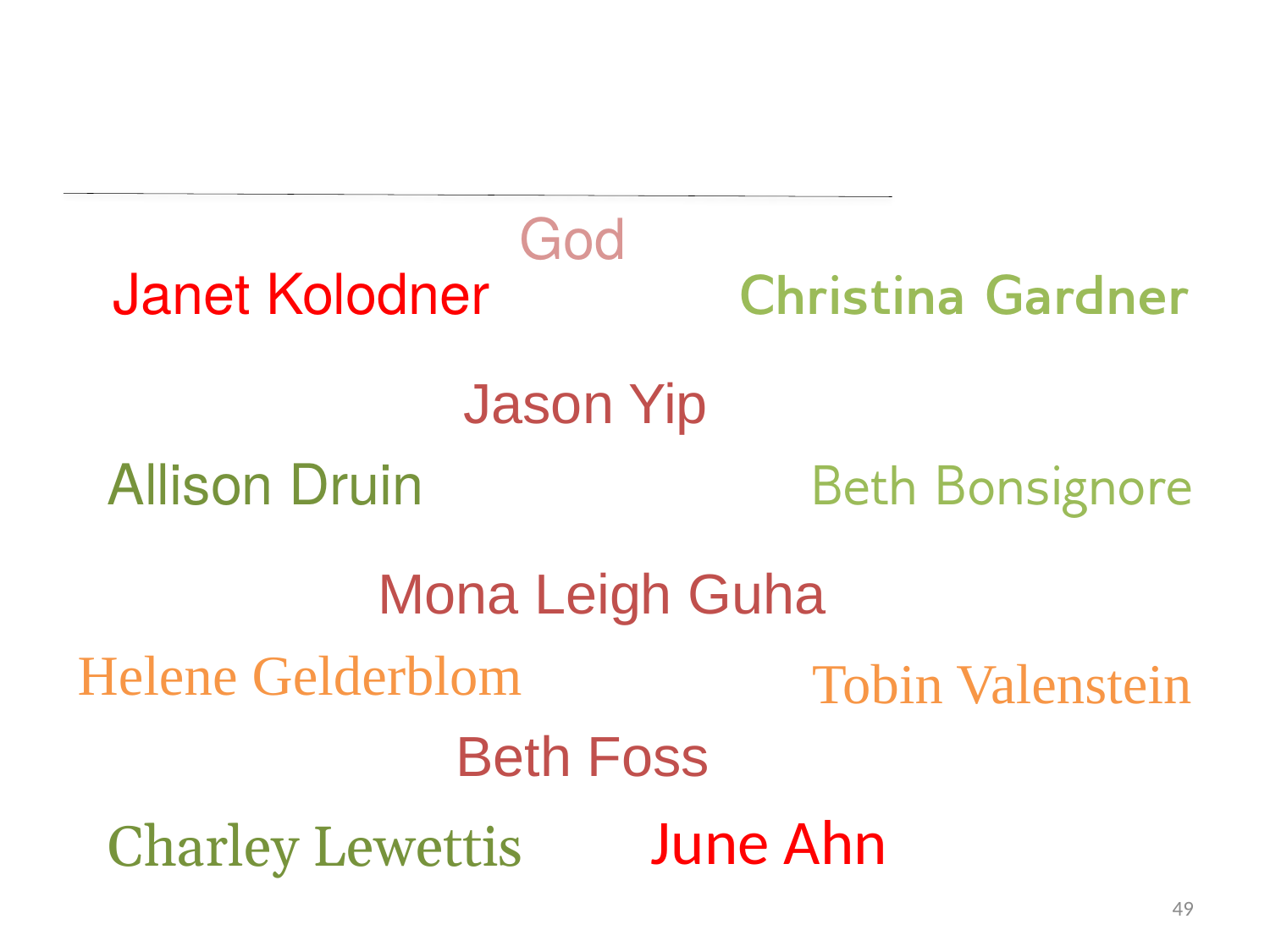

# Acknowledgements
God
Janet Kolodner
Christina Gardner
Jason Yip
Allison Druin
Beth Bonsignore
Mona Leigh Guha
Helene Gelderblom
Tobin Valenstein
Beth Foss
June Ahn
Charley Lewettis
49